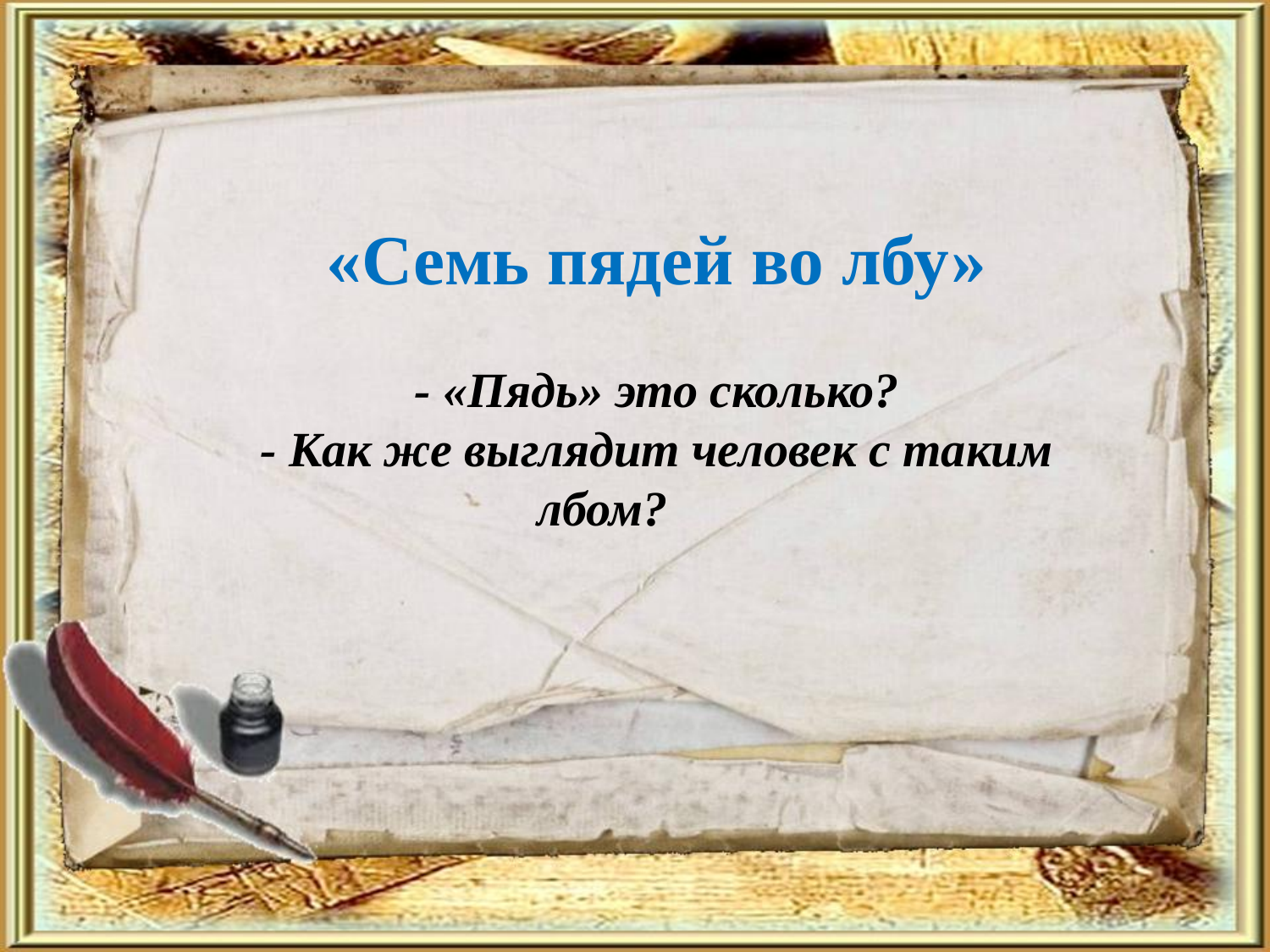

«Семь пядей во лбу»

- «Пядь» это сколько?
- Как же выглядит человек с таким лбом?